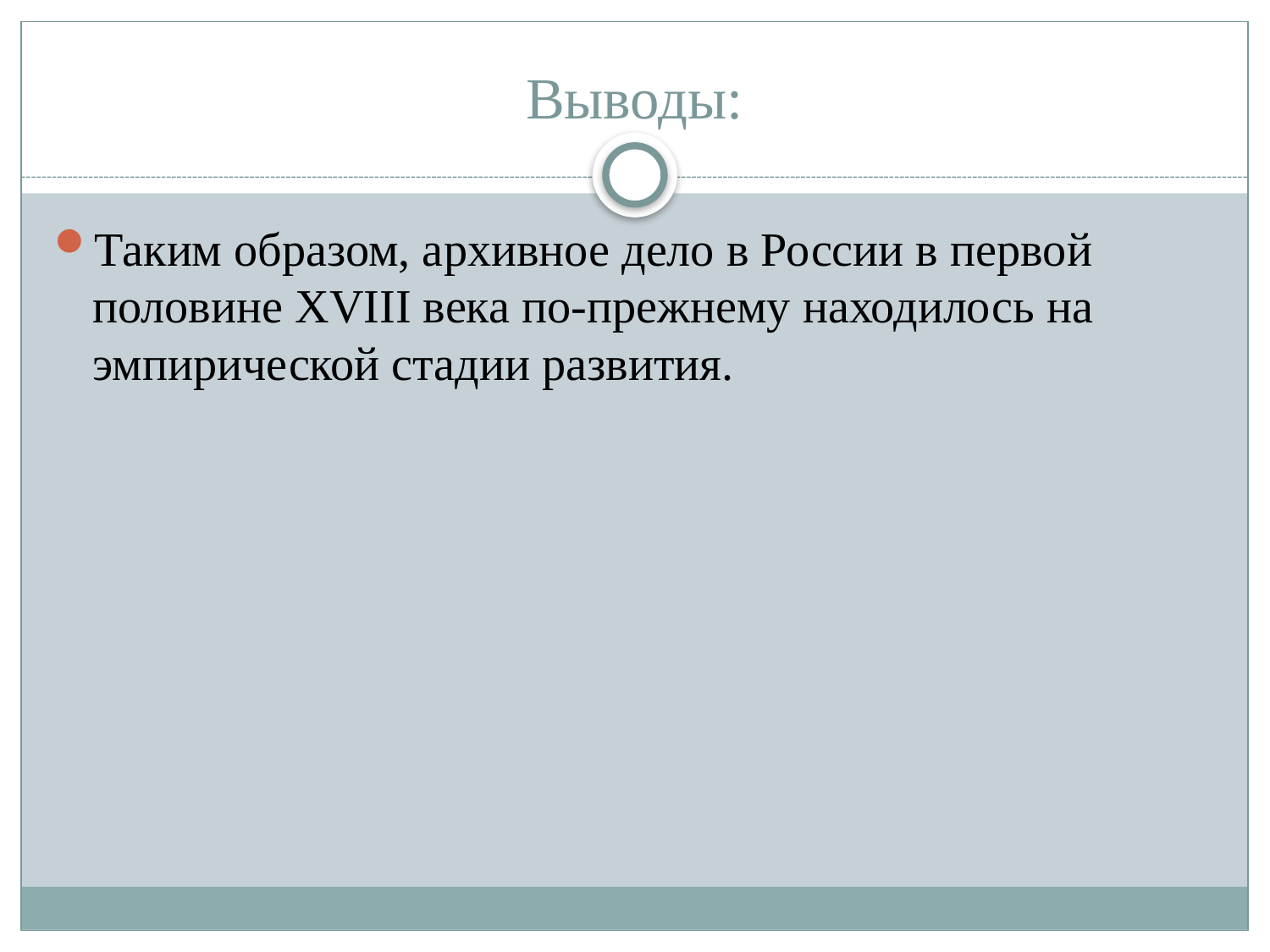

# Выводы:
Таким образом, архивное дело в России в первой половине XVIII века по-прежнему находилось на эмпирической стадии развития.